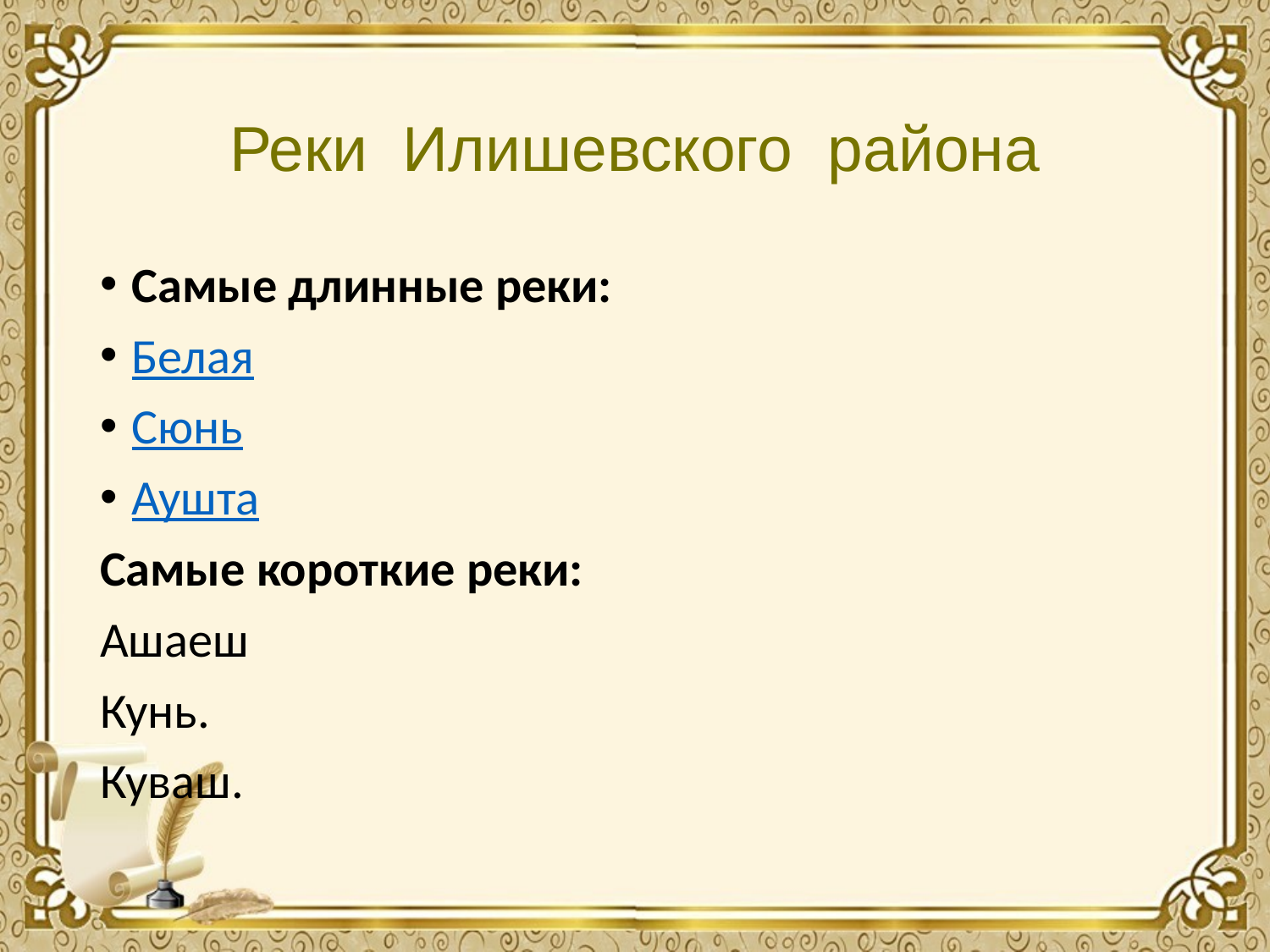

# Реки  Илишевского  района
Самые длинные реки:
Белая
Сюнь
Аушта
Самые короткие реки:
Ашаеш
Кунь.
Куваш.